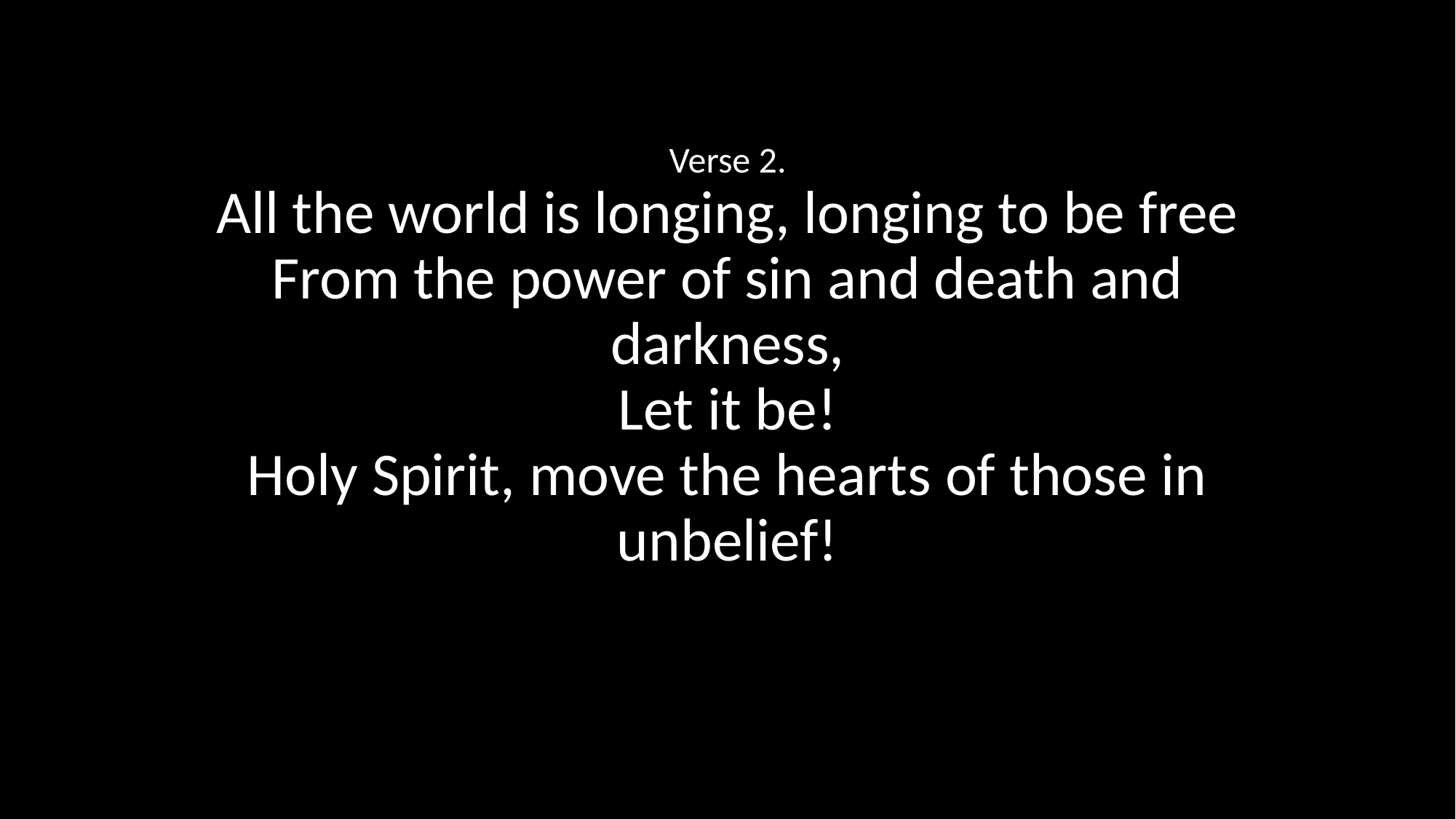

Verse 2.
All the world is longing, longing to be free
From the power of sin and death and darkness,
Let it be!
Holy Spirit, move the hearts of those in unbelief!